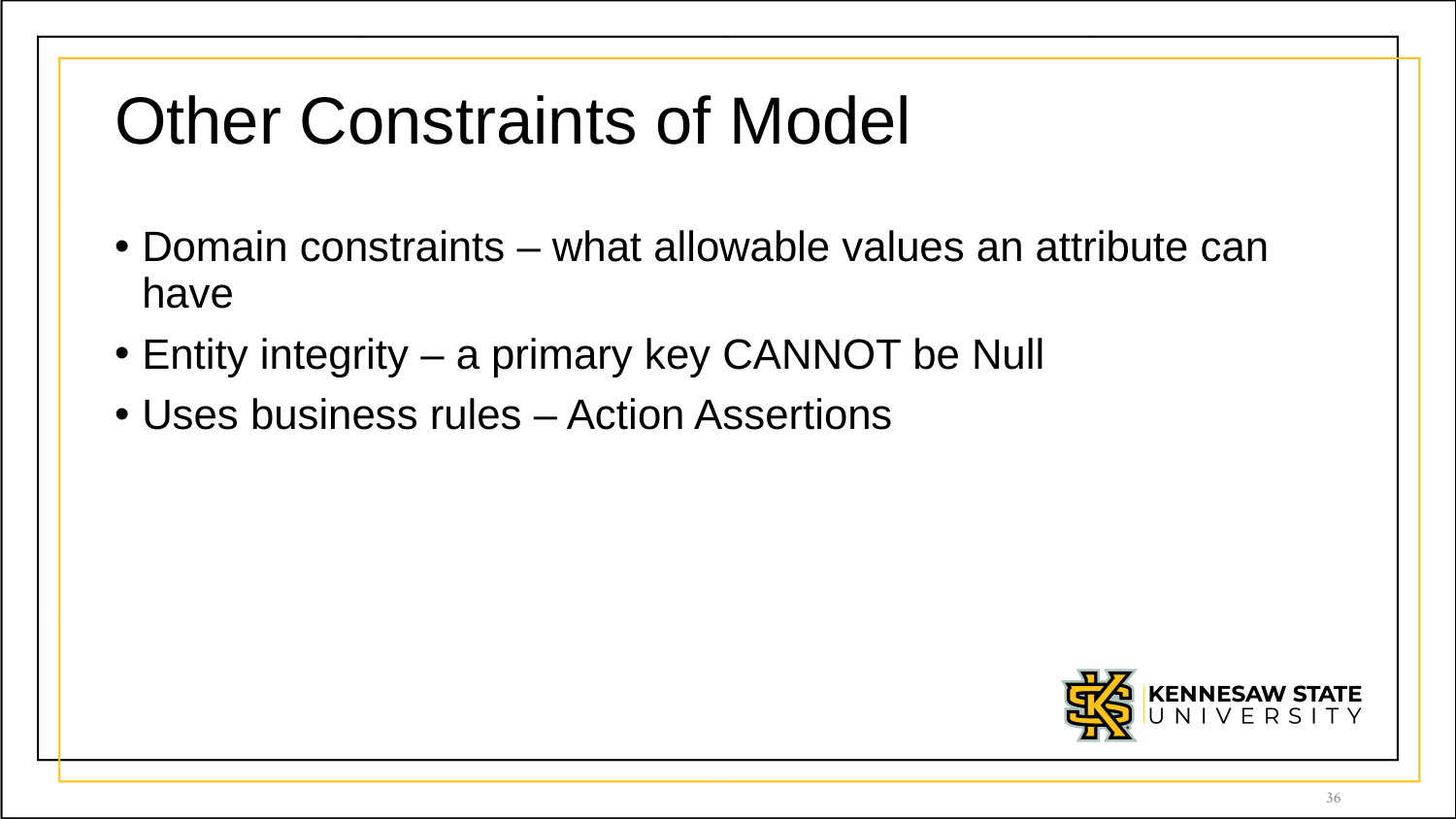

# Other Constraints of Model
Domain constraints – what allowable values an attribute can have
Entity integrity – a primary key CANNOT be Null
Uses business rules – Action Assertions
36